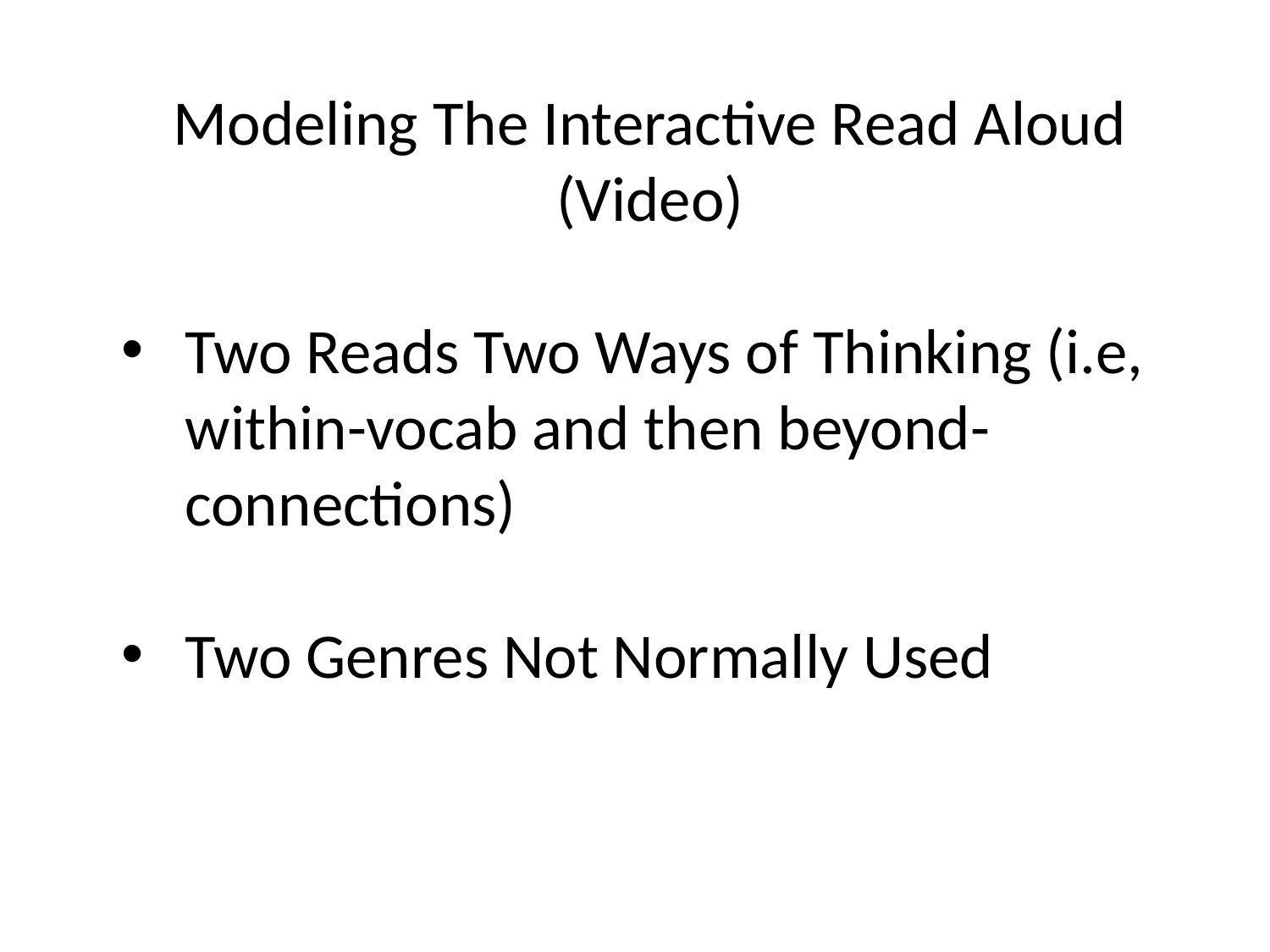

Modeling The Interactive Read Aloud (Video)

Two Reads Two Ways of Thinking (i.e, within-vocab and then beyond-connections)

Two Genres Not Normally Used